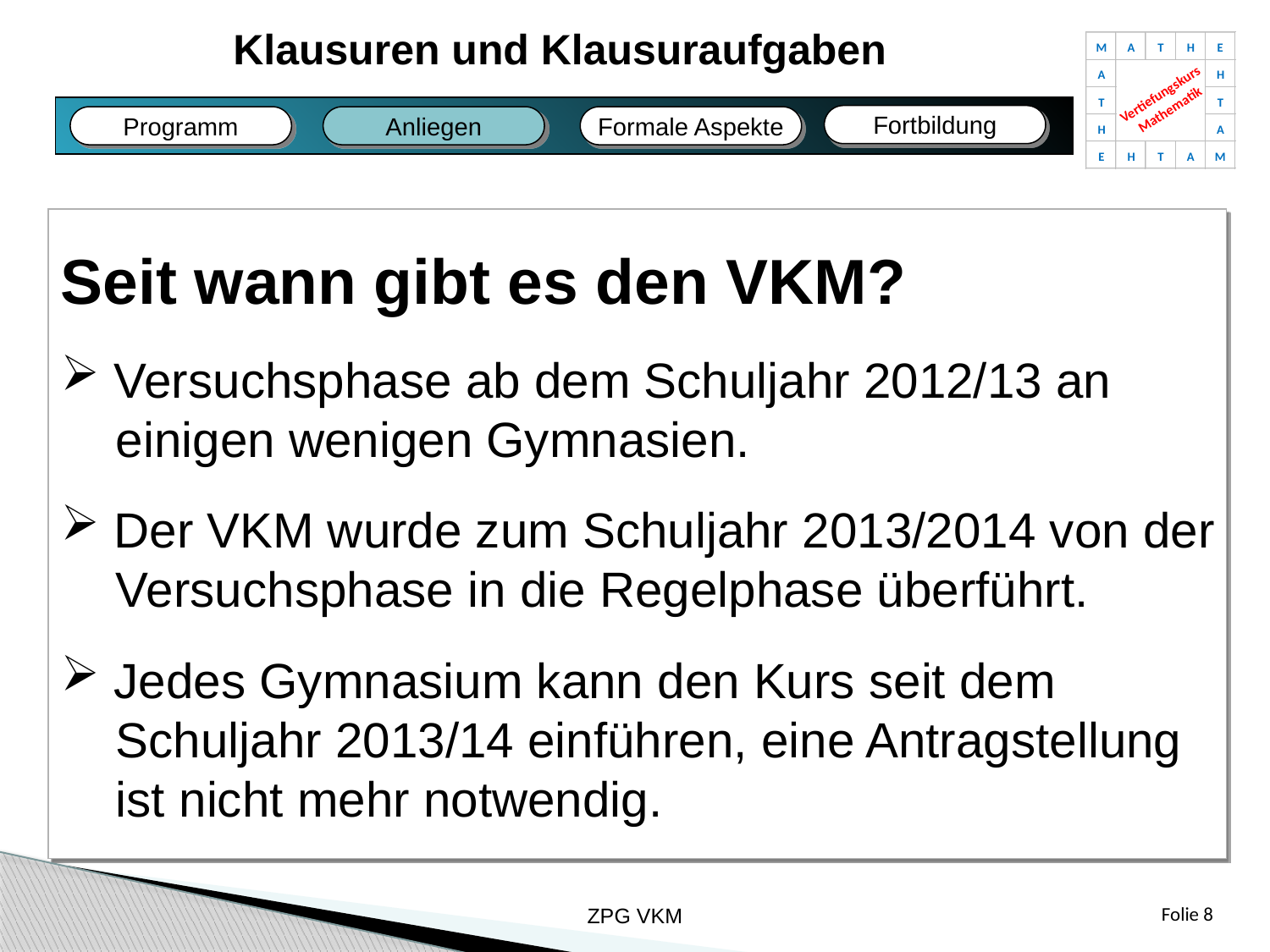

Klausuren und Klausuraufgaben

M
A
T
H
E

A
H
Vertiefungskurs
Mathematik

T
T

H
A

E
H
T
A
M

Fortbildung
Anliegen
Programm
Formale Aspekte
Fazit
Bildungsplan
Fachliches
Unterricht
Seit wann gibt es den VKM?
 Versuchsphase ab dem Schuljahr 2012/13 an
    einigen wenigen Gymnasien.
 Der VKM wurde zum Schuljahr 2013/2014 von der
    Versuchsphase in die Regelphase überführt.
 Jedes Gymnasium kann den Kurs seit dem
    Schuljahr 2013/14 einführen, eine Antragstellung
    ist nicht mehr notwendig.

ZPG VKM
Folie 8